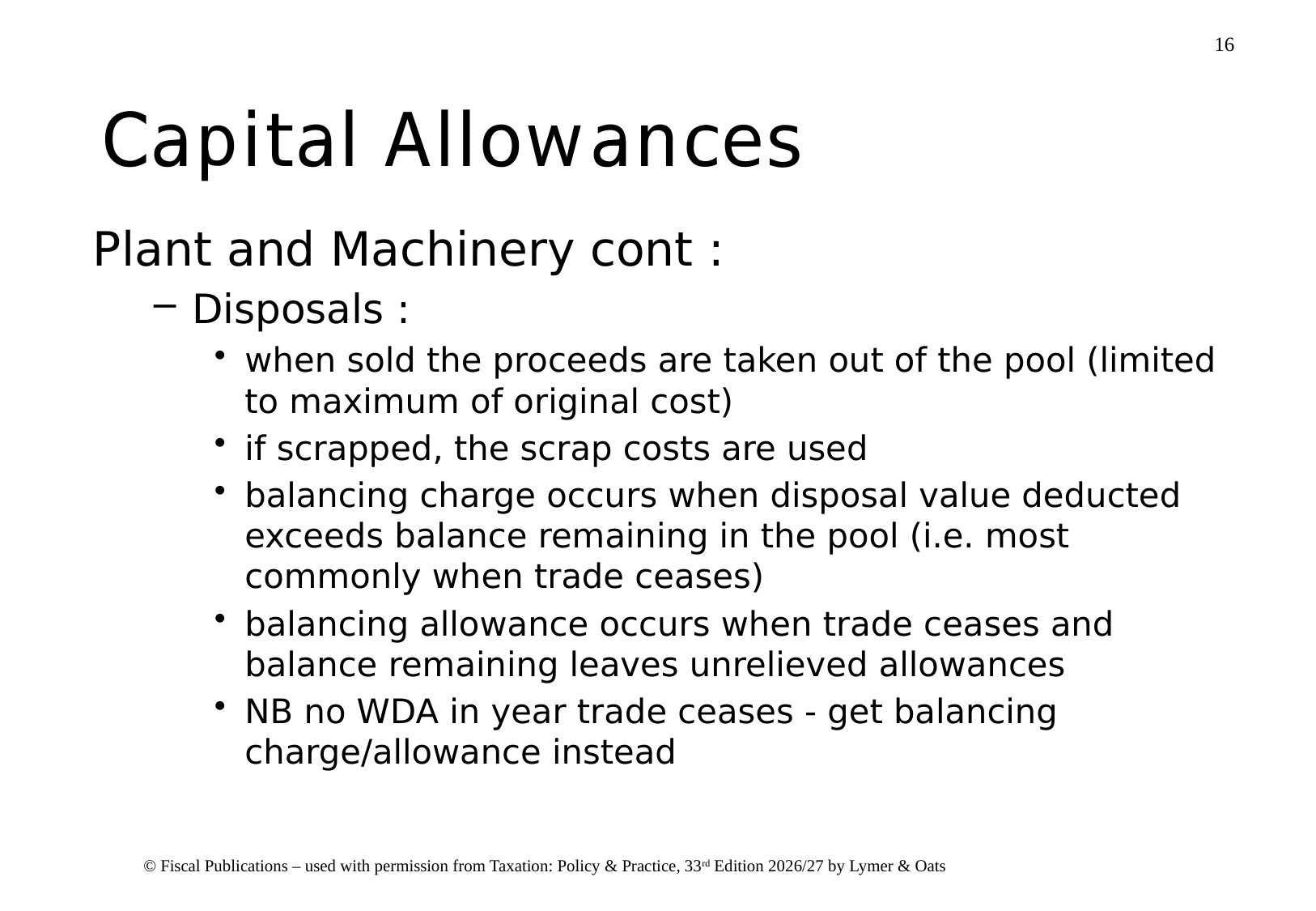

# Capital Allowances
Plant and Machinery cont :
Disposals :
when sold the proceeds are taken out of the pool (limited to maximum of original cost)
if scrapped, the scrap costs are used
balancing charge occurs when disposal value deducted exceeds balance remaining in the pool (i.e. most commonly when trade ceases)
balancing allowance occurs when trade ceases and balance remaining leaves unrelieved allowances
NB no WDA in year trade ceases - get balancing charge/allowance instead